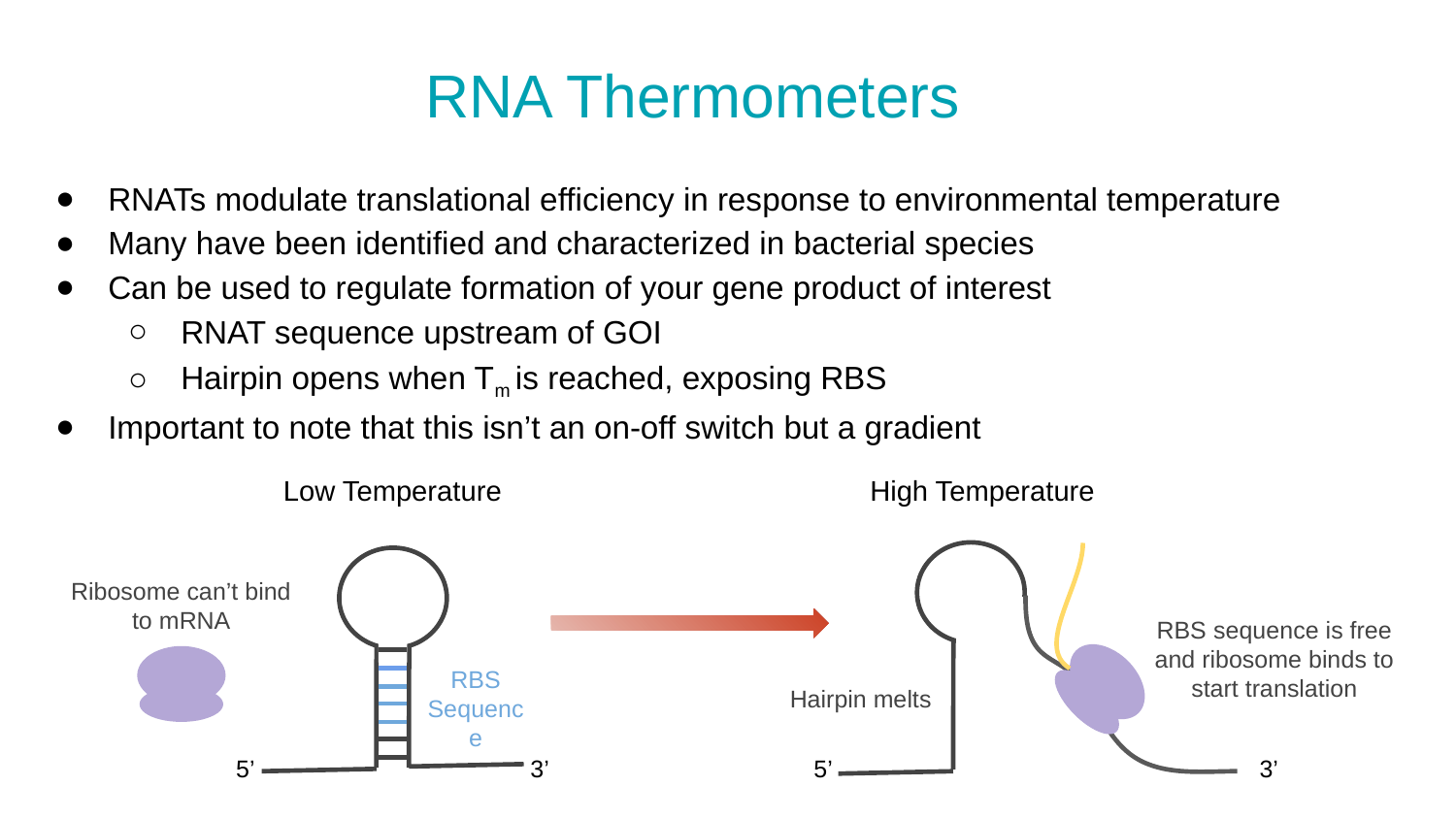

RNA Thermometers
RNATs modulate translational efficiency in response to environmental temperature
Many have been identified and characterized in bacterial species
Can be used to regulate formation of your gene product of interest
RNAT sequence upstream of GOI
Hairpin opens when Tm is reached, exposing RBS
Important to note that this isn’t an on-off switch but a gradient
Low Temperature
High Temperature

Ribosome can’t bind to mRNA

RBS sequence is free and ribosome binds to start translation

RBS Sequence

Hairpin melts
5’
3’
5’
3’